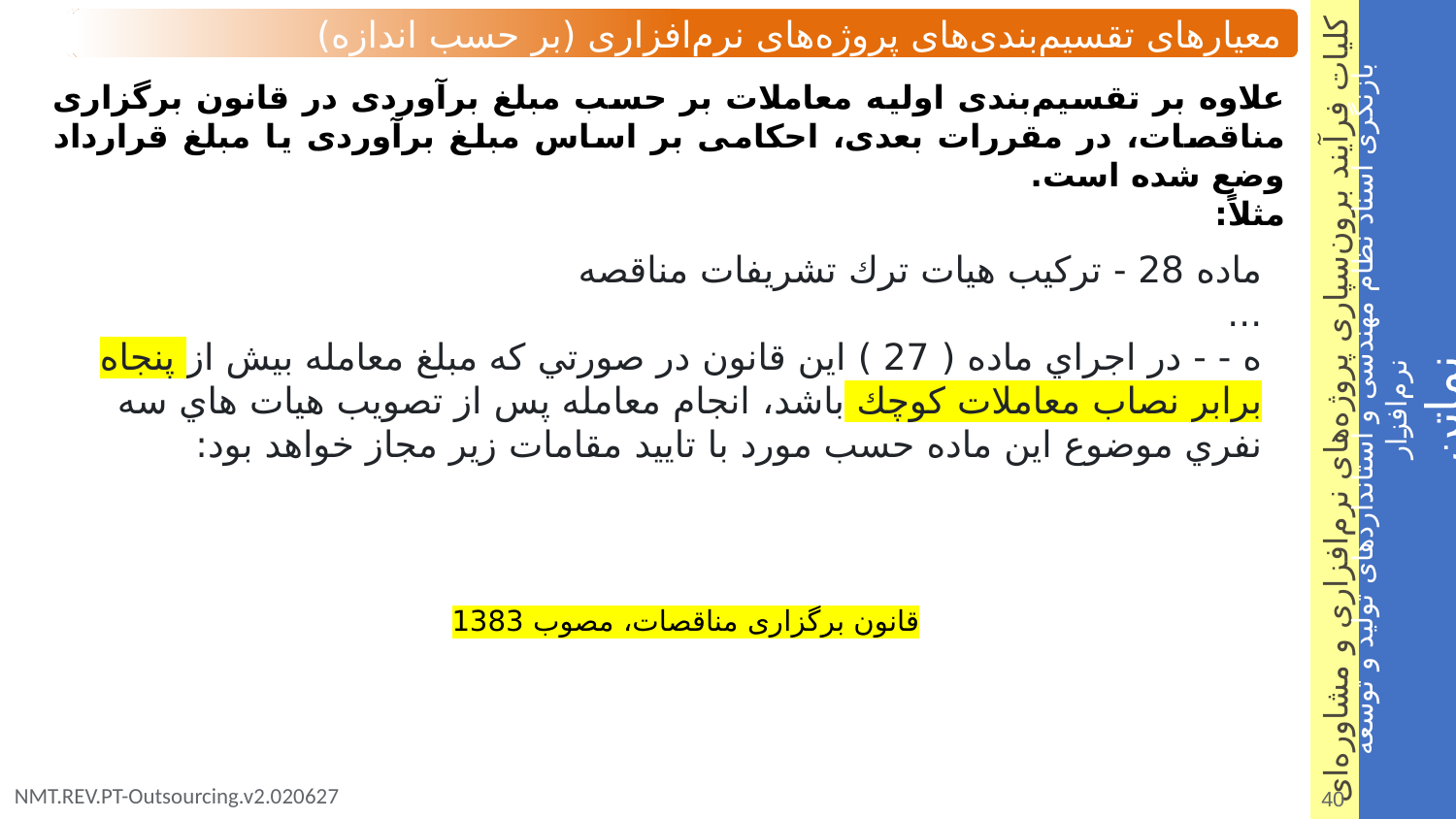

معیارهای تقسیم‌بندی‌های پروژه‌های نرم‌افزاری (بر حسب اندازه)
علاوه بر تقسیم‌بندی اولیه معاملات بر حسب مبلغ برآوردی در قانون برگزاری مناقصات، در مقررات بعدی، احکامی بر اساس مبلغ برآوردی یا مبلغ قرارداد وضع شده است.
مثلاً:

ماده 28 - تركيب هيات ترك تشريفات مناقصه
...
ه - - در اجراي ماده ( 27 ) اين قانون در صورتي كه مبلغ معامله بيش از پنجاه برابر نصاب معاملات كوچك باشد، انجام معامله پس از تصويب هيات هاي سه نفري موضوع اين ماده حسب مورد با تاييد مقامات زير مجاز خواهد بود:
قانون برگزاری مناقصات، مصوب 1383
40